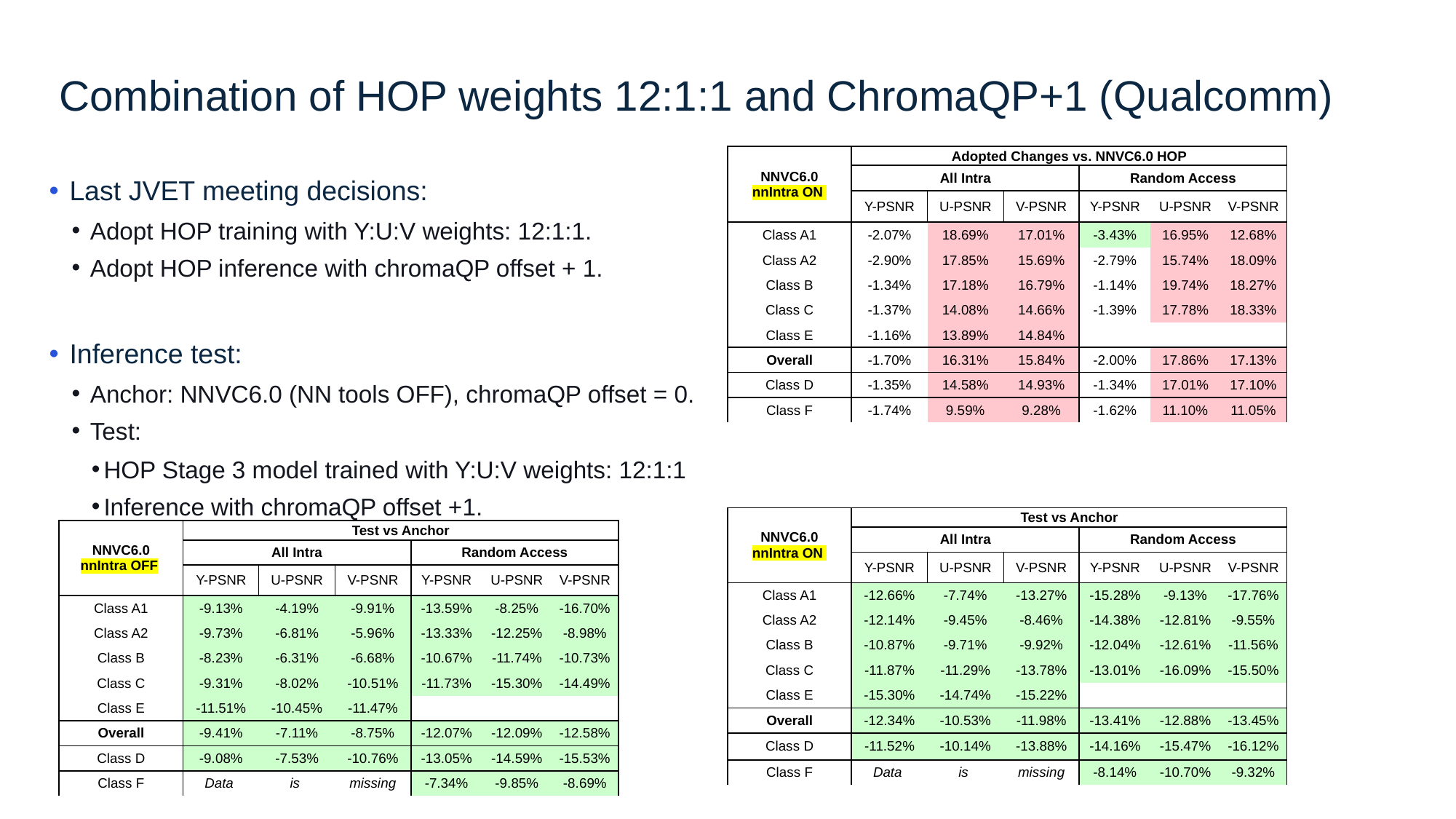

# Combination of HOP weights 12:1:1 and ChromaQP+1 (Qualcomm)
| NNVC6.0 nnIntra ON | Adopted Changes vs. NNVC6.0 HOP |  |  |  |  |  |
| --- | --- | --- | --- | --- | --- | --- |
|  | All Intra |  |  | Random Access |  |  |
|  | Y-PSNR | U-PSNR | V-PSNR | Y-PSNR | U-PSNR | V-PSNR |
| Class A1 | -2.07% | 18.69% | 17.01% | -3.43% | 16.95% | 12.68% |
| Class A2 | -2.90% | 17.85% | 15.69% | -2.79% | 15.74% | 18.09% |
| Class B | -1.34% | 17.18% | 16.79% | -1.14% | 19.74% | 18.27% |
| Class C | -1.37% | 14.08% | 14.66% | -1.39% | 17.78% | 18.33% |
| Class E | -1.16% | 13.89% | 14.84% |  |  |  |
| Overall | -1.70% | 16.31% | 15.84% | -2.00% | 17.86% | 17.13% |
| Class D | -1.35% | 14.58% | 14.93% | -1.34% | 17.01% | 17.10% |
| Class F | -1.74% | 9.59% | 9.28% | -1.62% | 11.10% | 11.05% |
Last JVET meeting decisions:
Adopt HOP training with Y:U:V weights: 12:1:1.
Adopt HOP inference with chromaQP offset + 1.

Inference test:
Anchor: NNVC6.0 (NN tools OFF), chromaQP offset = 0.
Test:
HOP Stage 3 model trained with Y:U:V weights: 12:1:1
Inference with chromaQP offset +1.

| NNVC6.0 nnIntra ON | Test vs Anchor |  |  |  |  |  |
| --- | --- | --- | --- | --- | --- | --- |
|  | All Intra |  |  | Random Access |  |  |
|  | Y-PSNR | U-PSNR | V-PSNR | Y-PSNR | U-PSNR | V-PSNR |
| Class A1 | -12.66% | -7.74% | -13.27% | -15.28% | -9.13% | -17.76% |
| Class A2 | -12.14% | -9.45% | -8.46% | -14.38% | -12.81% | -9.55% |
| Class B | -10.87% | -9.71% | -9.92% | -12.04% | -12.61% | -11.56% |
| Class C | -11.87% | -11.29% | -13.78% | -13.01% | -16.09% | -15.50% |
| Class E | -15.30% | -14.74% | -15.22% |  |  |  |
| Overall | -12.34% | -10.53% | -11.98% | -13.41% | -12.88% | -13.45% |
| Class D | -11.52% | -10.14% | -13.88% | -14.16% | -15.47% | -16.12% |
| Class F | Data | is | missing | -8.14% | -10.70% | -9.32% |
| NNVC6.0 nnIntra OFF | Test vs Anchor |  |  |  |  |  |
| --- | --- | --- | --- | --- | --- | --- |
|  | All Intra |  |  | Random Access |  |  |
|  | Y-PSNR | U-PSNR | V-PSNR | Y-PSNR | U-PSNR | V-PSNR |
| Class A1 | -9.13% | -4.19% | -9.91% | -13.59% | -8.25% | -16.70% |
| Class A2 | -9.73% | -6.81% | -5.96% | -13.33% | -12.25% | -8.98% |
| Class B | -8.23% | -6.31% | -6.68% | -10.67% | -11.74% | -10.73% |
| Class C | -9.31% | -8.02% | -10.51% | -11.73% | -15.30% | -14.49% |
| Class E | -11.51% | -10.45% | -11.47% |  |  |  |
| Overall | -9.41% | -7.11% | -8.75% | -12.07% | -12.09% | -12.58% |
| Class D | -9.08% | -7.53% | -10.76% | -13.05% | -14.59% | -15.53% |
| Class F | Data | is | missing | -7.34% | -9.85% | -8.69% |